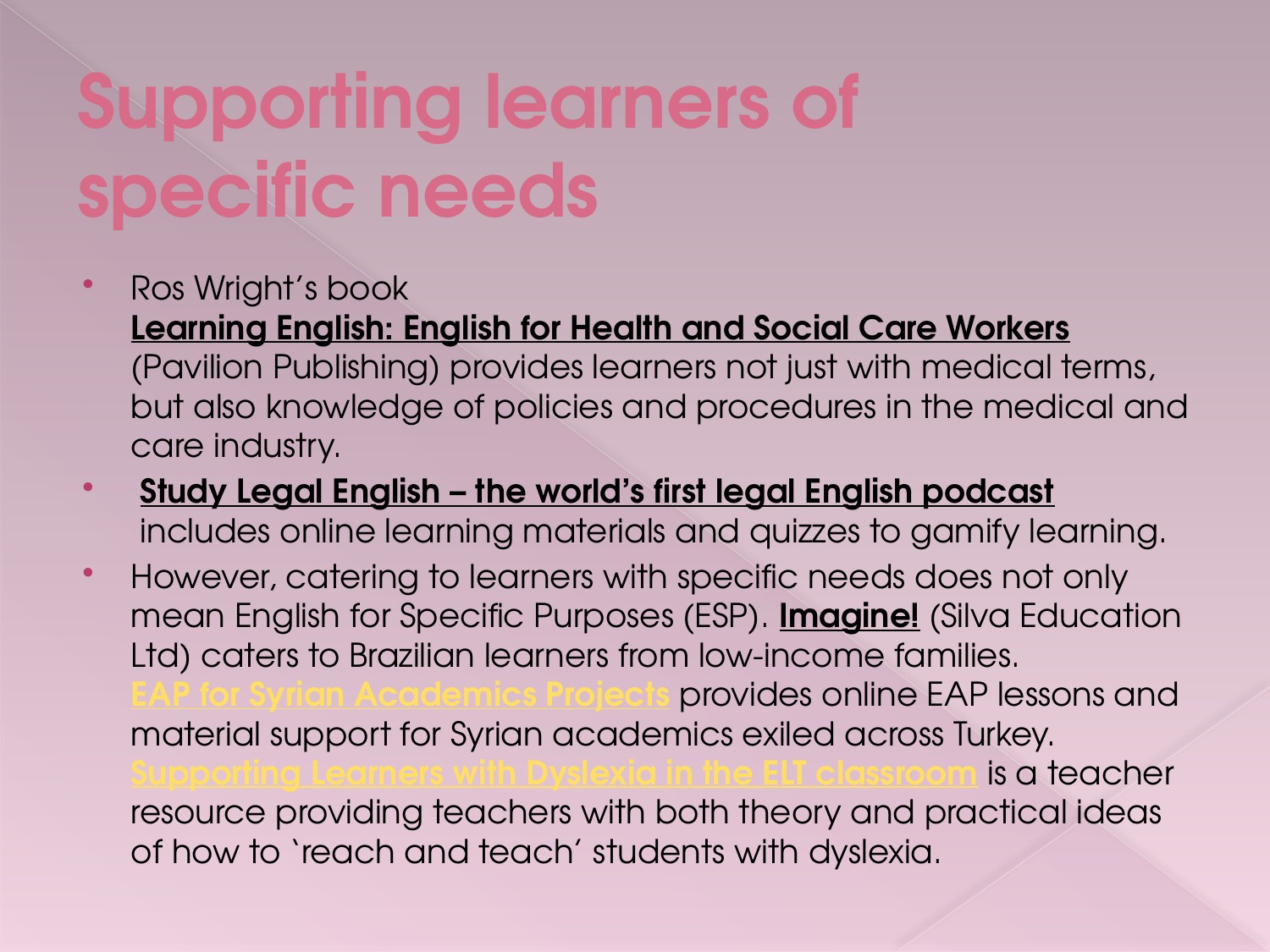

# Supporting learners of specific needs
Ros Wright’s book Learning English: English for Health and Social Care Workers(Pavilion Publishing) provides learners not just with medical terms, but also knowledge of policies and procedures in the medical and care industry.
 Study Legal English – the world’s first legal English podcast includes online learning materials and quizzes to gamify learning.
However, catering to learners with specific needs does not only mean English for Specific Purposes (ESP). Imagine! (Silva Education Ltd) caters to Brazilian learners from low-income families. EAP for Syrian Academics Projects provides online EAP lessons and material support for Syrian academics exiled across Turkey. Supporting Learners with Dyslexia in the ELT classroom is a teacher resource providing teachers with both theory and practical ideas of how to ‘reach and teach’ students with dyslexia.